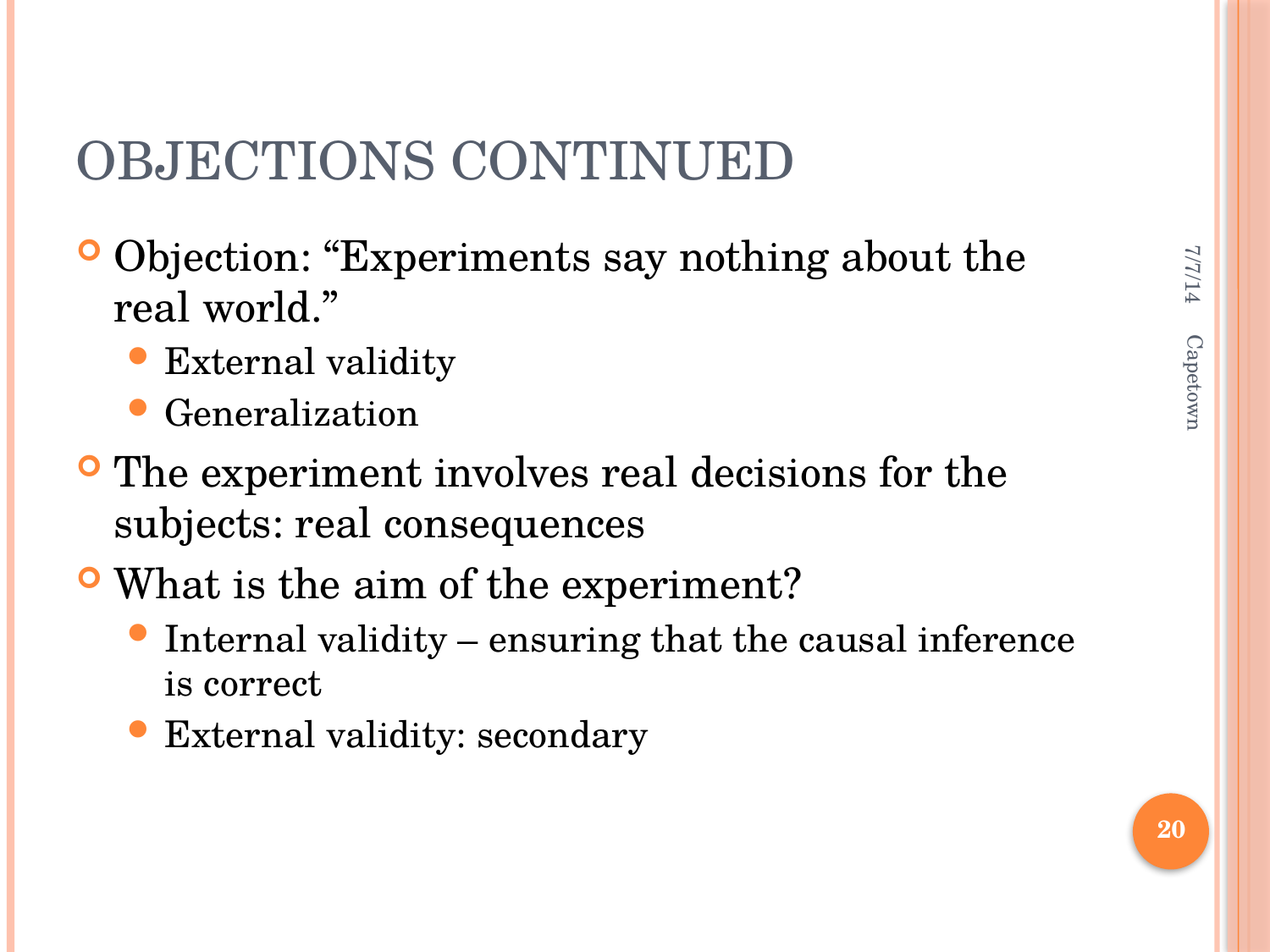

# Objections continued
7/7/14
Objection: “Experiments say nothing about the real world.”
External validity
Generalization
The experiment involves real decisions for the subjects: real consequences
What is the aim of the experiment?
Internal validity – ensuring that the causal inference is correct
External validity: secondary
Capetown
20